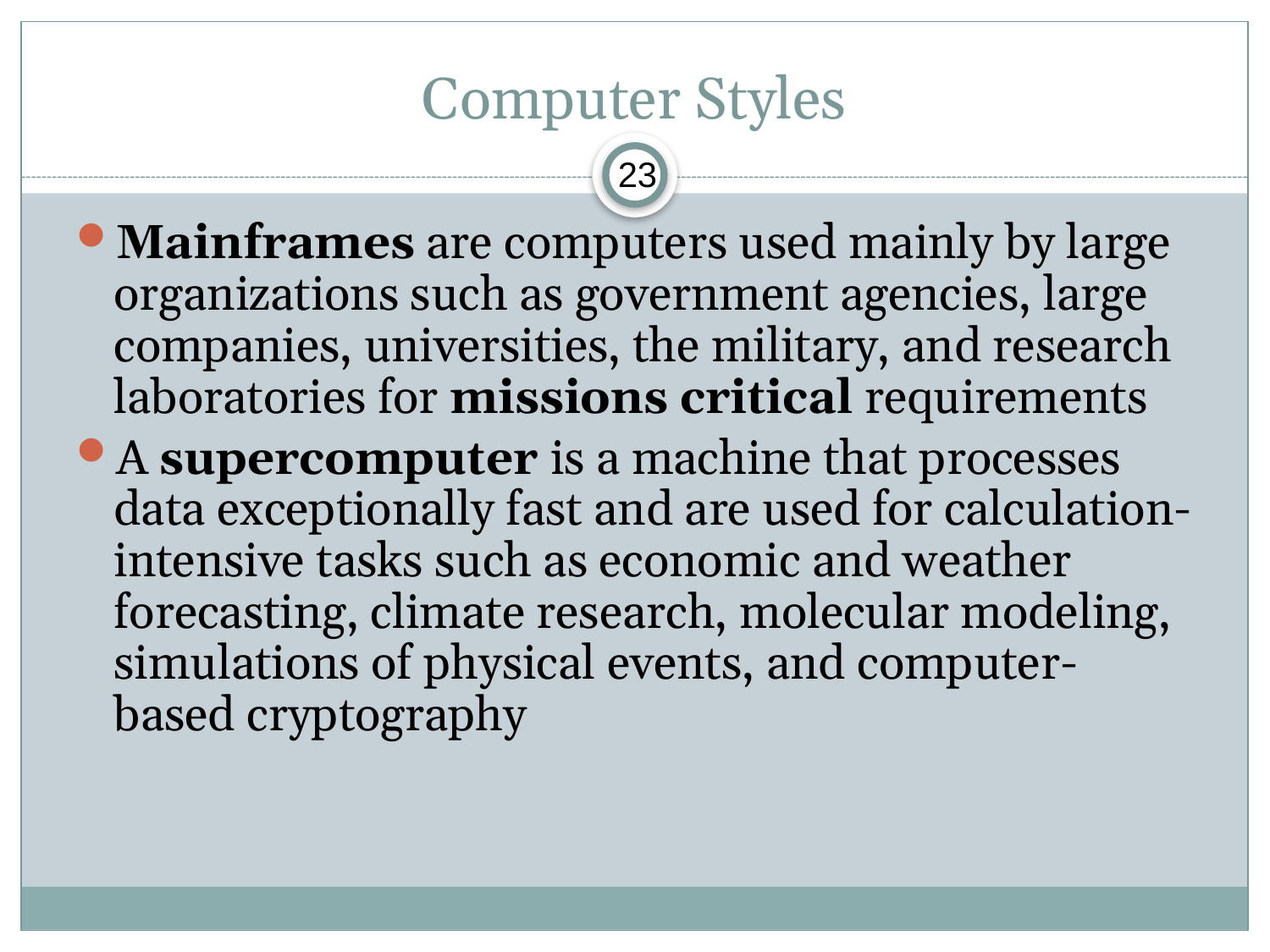

# Computer Styles
23
Mainframes are computers used mainly by large organizations such as government agencies, large companies, universities, the military, and research laboratories for missions critical requirements
A supercomputer is a machine that processes data exceptionally fast and are used for calculation-intensive tasks such as economic and weather forecasting, climate research, molecular modeling, simulations of physical events, and computer-based cryptography